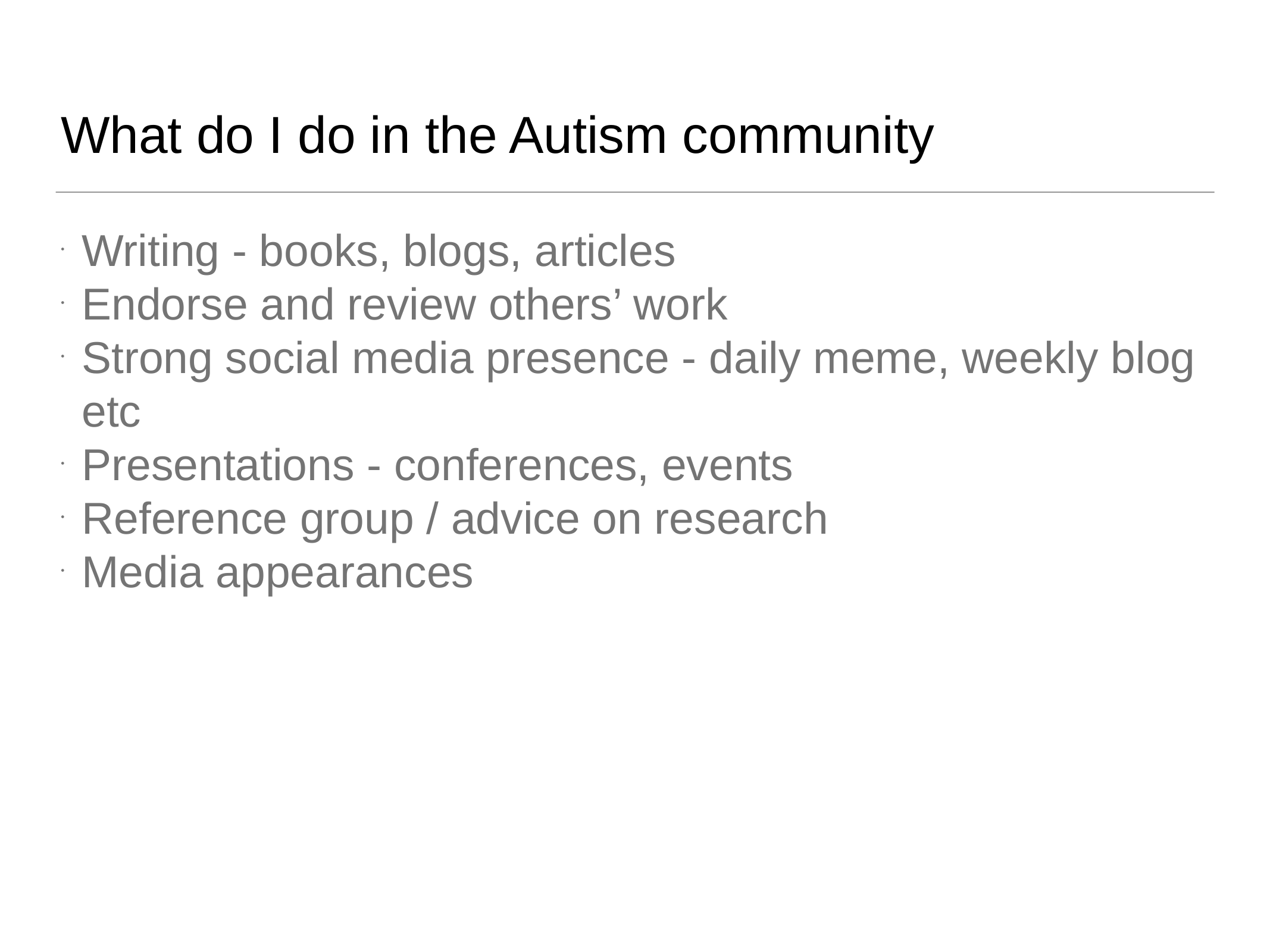

What do I do in the Autism community
Writing - books, blogs, articles
Endorse and review others’ work
Strong social media presence - daily meme, weekly blog etc
Presentations - conferences, events
Reference group / advice on research
Media appearances